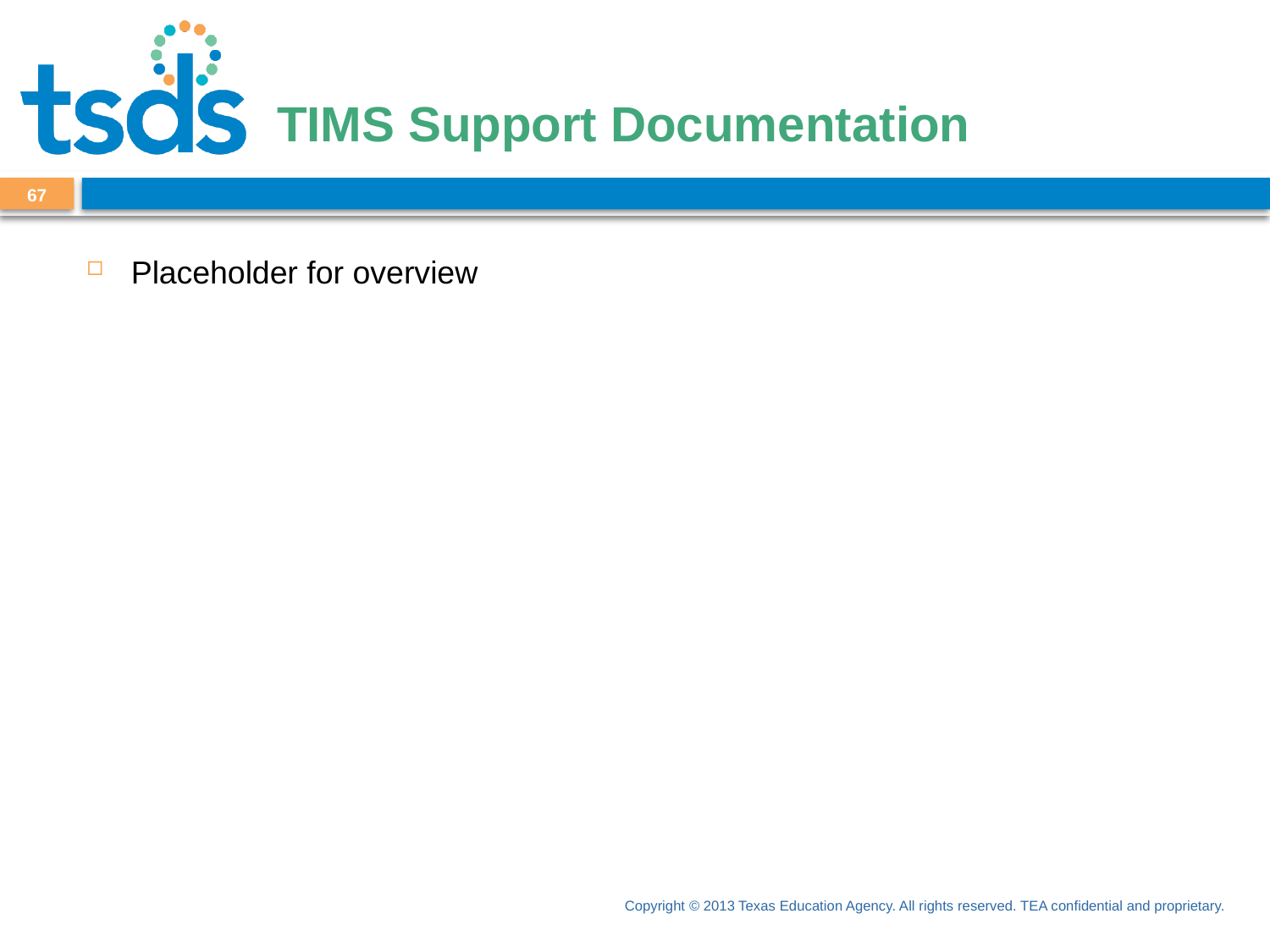

# TIMS Support Documentation
67
Placeholder for overview